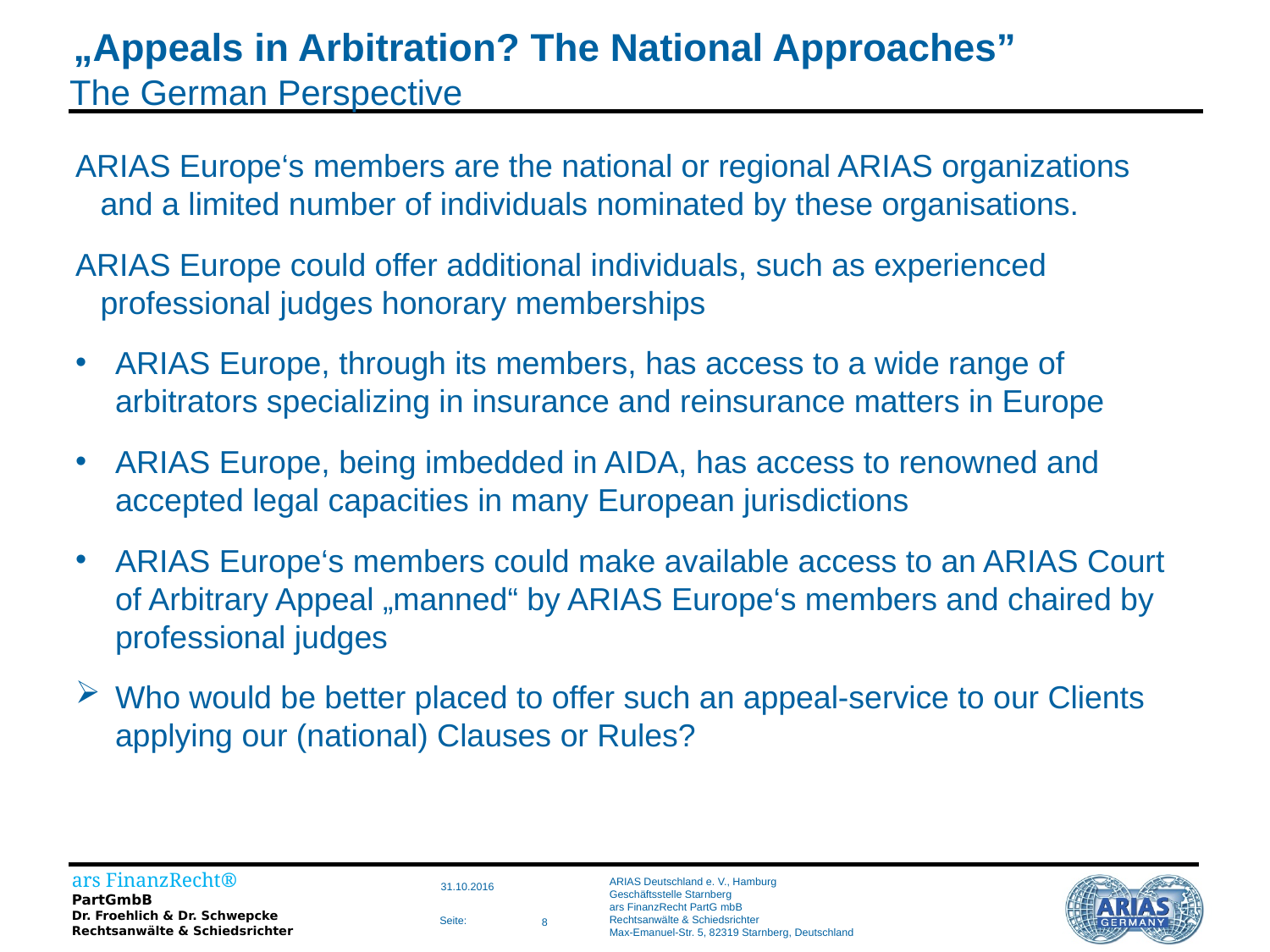

# „Appeals in Arbitration? The National Approaches”
The German Perspective
ARIAS Europe‘s members are the national or regional ARIAS organizations
and a limited number of individuals nominated by these organisations.
ARIAS Europe could offer additional individuals, such as experienced professional judges honorary memberships
ARIAS Europe, through its members, has access to a wide range of arbitrators specializing in insurance and reinsurance matters in Europe
ARIAS Europe, being imbedded in AIDA, has access to renowned and accepted legal capacities in many European jurisdictions
ARIAS Europe‘s members could make available access to an ARIAS Court
of Arbitrary Appeal „manned“ by ARIAS Europe‘s members and chaired by professional judges
Who would be better placed to offer such an appeal-service to our Clients applying our (national) Clauses or Rules?